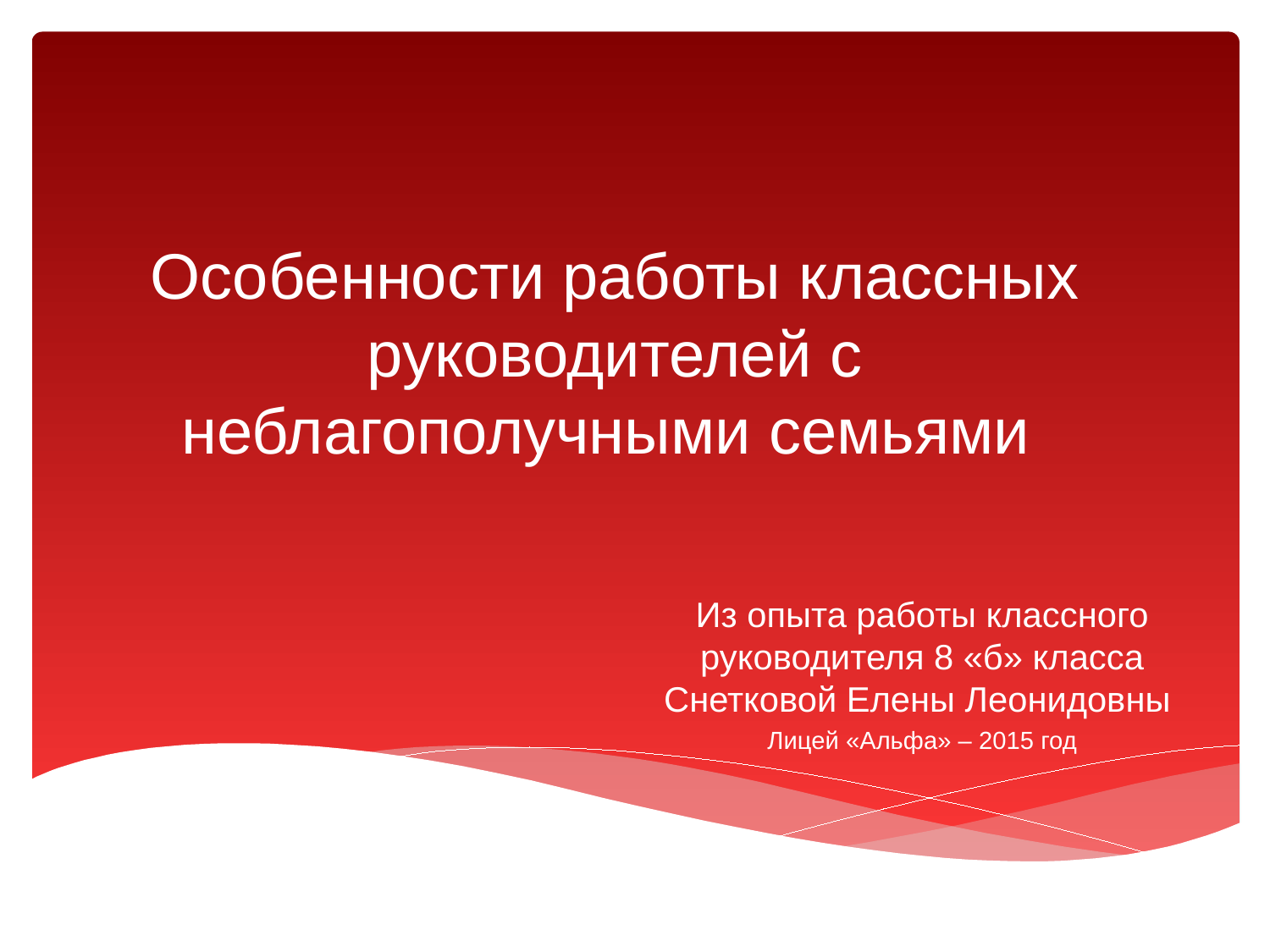

# Особенности работы классных руководителей с неблагополучными семьями
Из опыта работы классного руководителя 8 «б» класса Снетковой Елены Леонидовны
Лицей «Альфа» – 2015 год